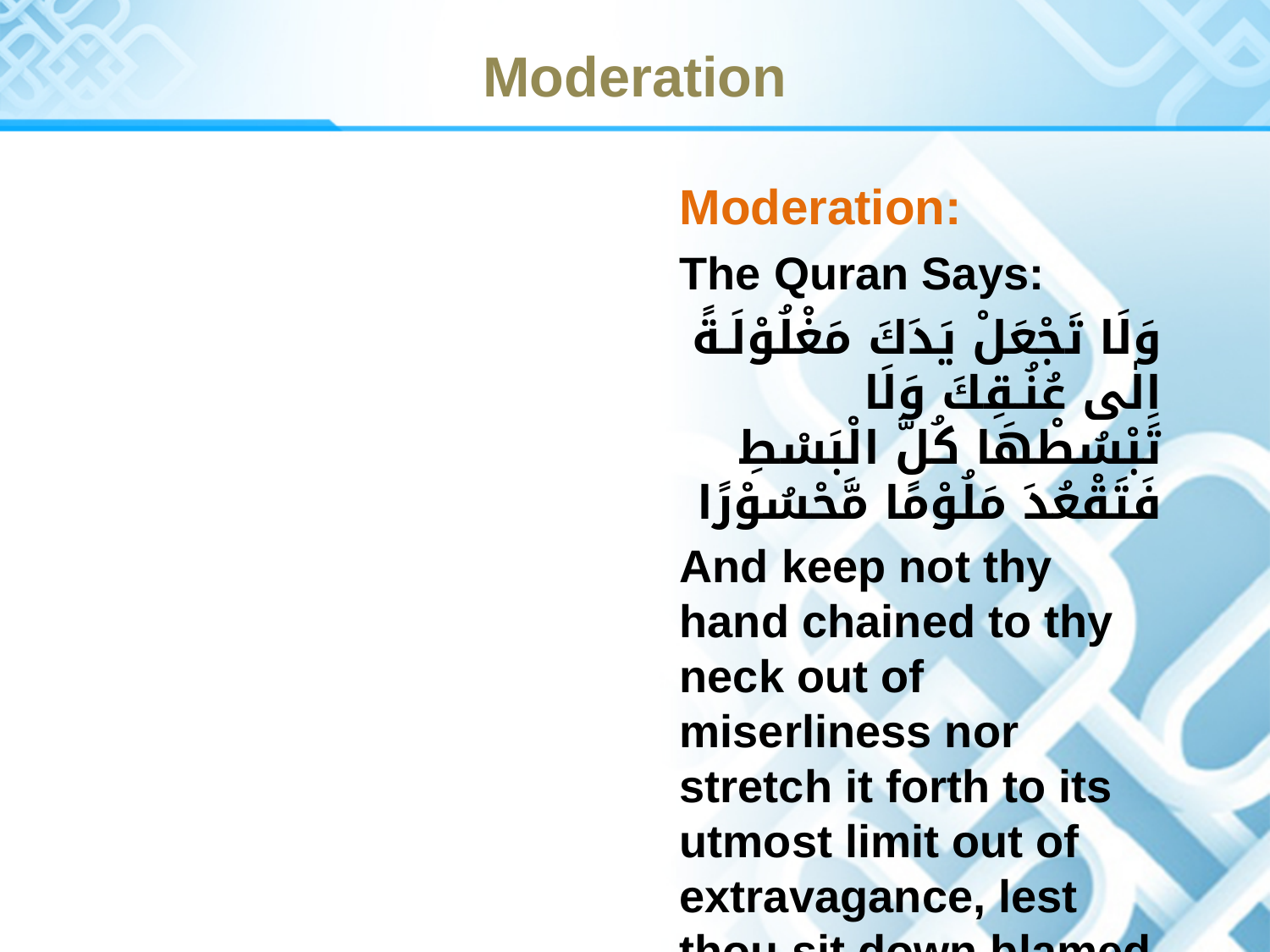

Moderation
Moderation:
The Quran Says:
وَلَا تَجْعَلْ يَدَكَ مَغْلُوْلَـةً اِلٰى عُنُـقِكَ وَلَا تَبْسُطْهَا كُلَّ الْبَسْطِ فَتَقْعُدَ مَلُوْمًا مَّحْسُوْرًا
And keep not thy hand chained to thy neck out of miserliness nor stretch it forth to its utmost limit out of extravagance, lest thou sit down blamed and exhausted.